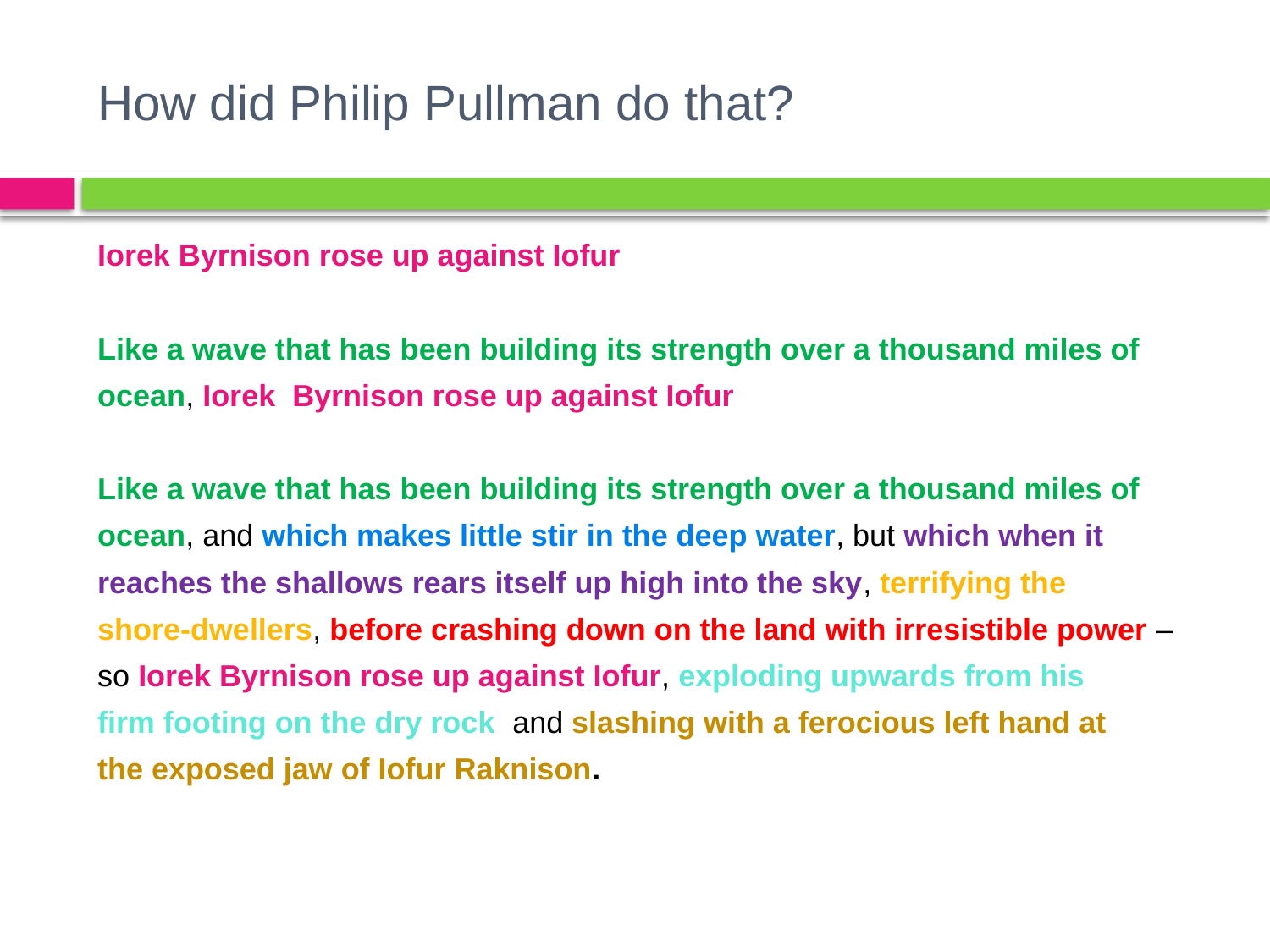

# How did Philip Pullman do that?
Iorek Byrnison rose up against Iofur

Like a wave that has been building its strength over a thousand miles of
ocean, Iorek  Byrnison rose up against Iofur

Like a wave that has been building its strength over a thousand miles of
ocean, and which makes little stir in the deep water, but which when it
reaches the shallows rears itself up high into the sky, terrifying the
shore-dwellers, before crashing down on the land with irresistible power –
so Iorek Byrnison rose up against Iofur, exploding upwards from his
firm footing on the dry rock  and slashing with a ferocious left hand at
the exposed jaw of Iofur Raknison.